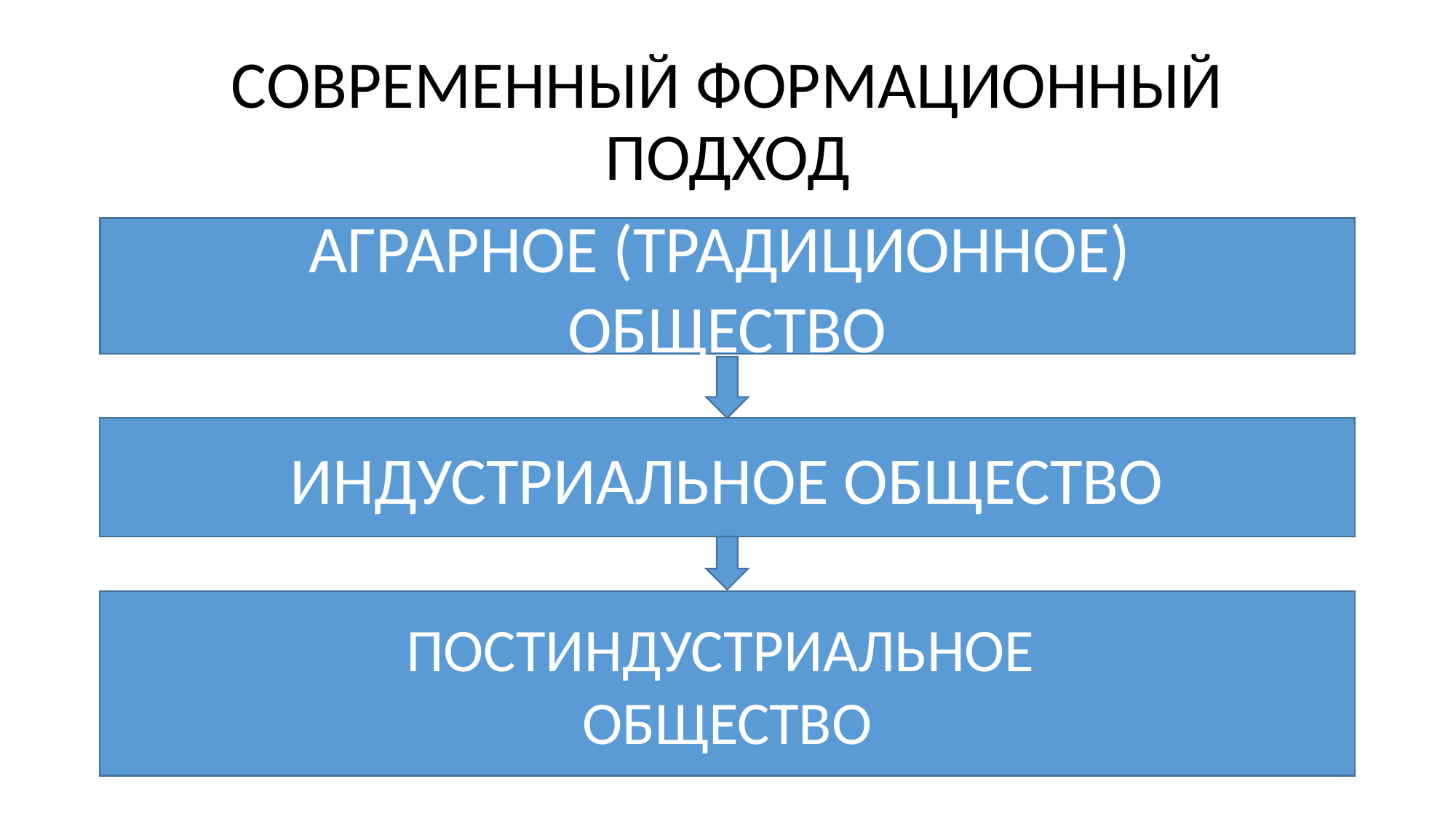

# СОВРЕМЕННЫЙ ФОРМАЦИОННЫЙ ПОДХОД
АГРАРНОЕ (ТРАДИЦИОННОЕ)
ОБЩЕСТВО

ИНДУСТРИАЛЬНОЕ ОБЩЕСТВО

ПОСТИНДУСТРИАЛЬНОЕ
ОБЩЕСТВО